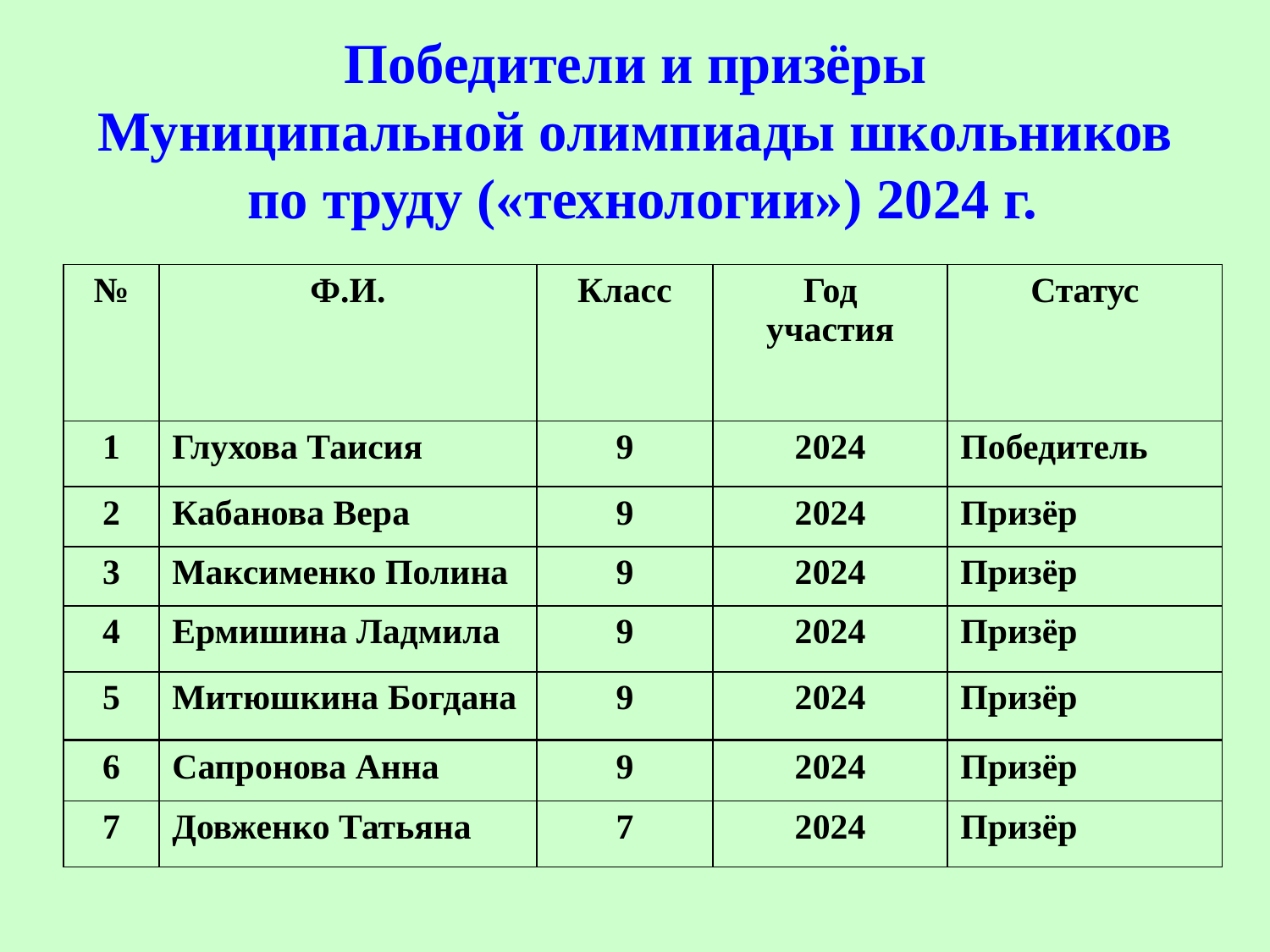

Победители и призёры
Муниципальной олимпиады школьников
по труду («технологии») 2024 г.
| № | Ф.И. | Класс | Год участия | Статус |
| --- | --- | --- | --- | --- |
| 1 | Глухова Таисия | 9 | 2024 | Победитель |
| 2 | Кабанова Вера | 9 | 2024 | Призёр |
| 3 | Максименко Полина | 9 | 2024 | Призёр |
| 4 | Ермишина Ладмила | 9 | 2024 | Призёр |
| 5 | Митюшкина Богдана | 9 | 2024 | Призёр |
| 6 | Сапронова Анна | 9 | 2024 | Призёр |
| --- | --- | --- | --- | --- |
| 7 | Довженко Татьяна | 7 | 2024 | Призёр |